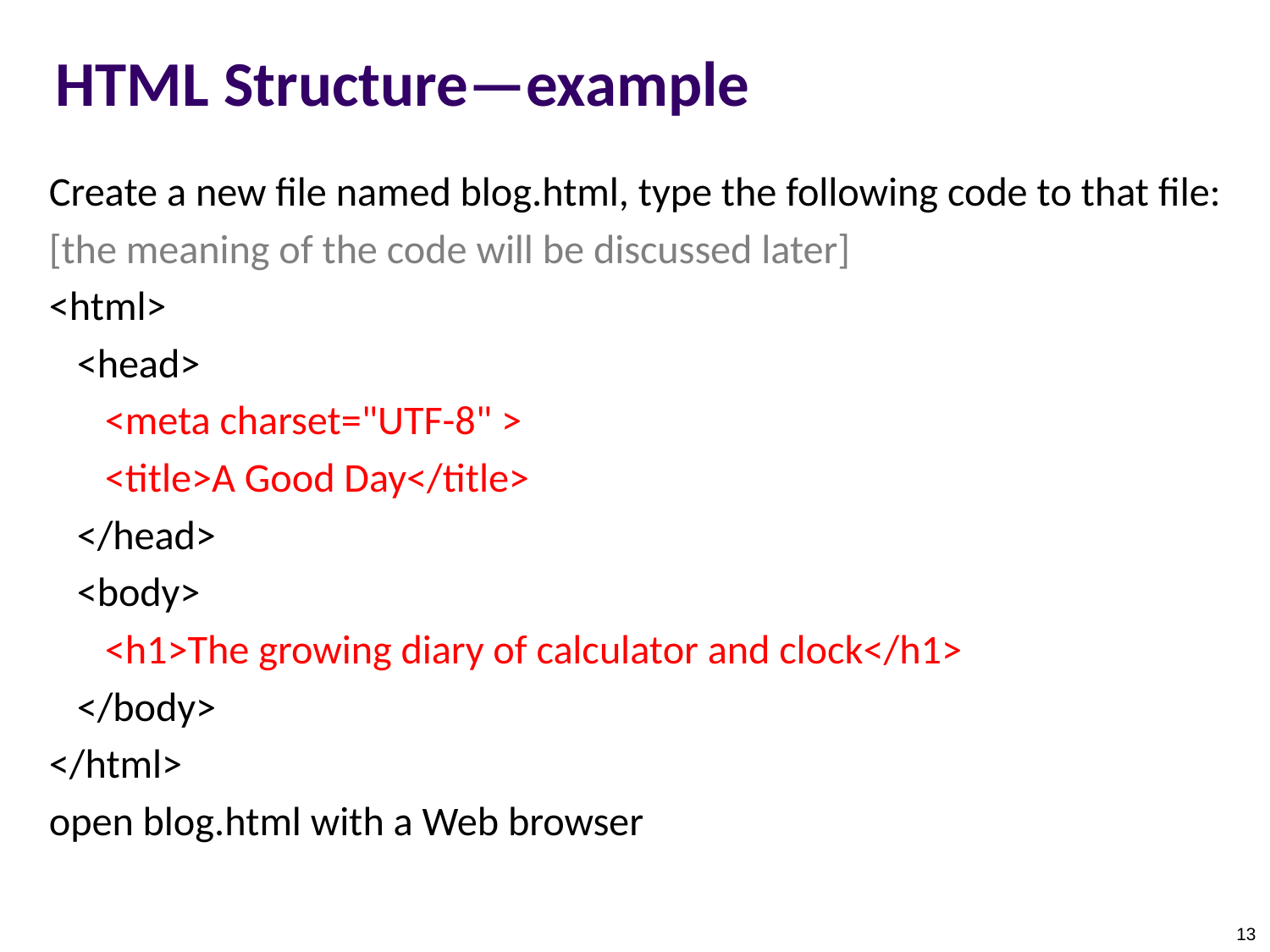

# HTML Structure—example
Create a new file named blog.html, type the following code to that file:
[the meaning of the code will be discussed later]
<html>
   <head>
      <meta charset="UTF-8" >
      <title>A Good Day</title>
   </head>
   <body>
      <h1>The growing diary of calculator and clock</h1>
   </body>
</html>
open blog.html with a Web browser

13